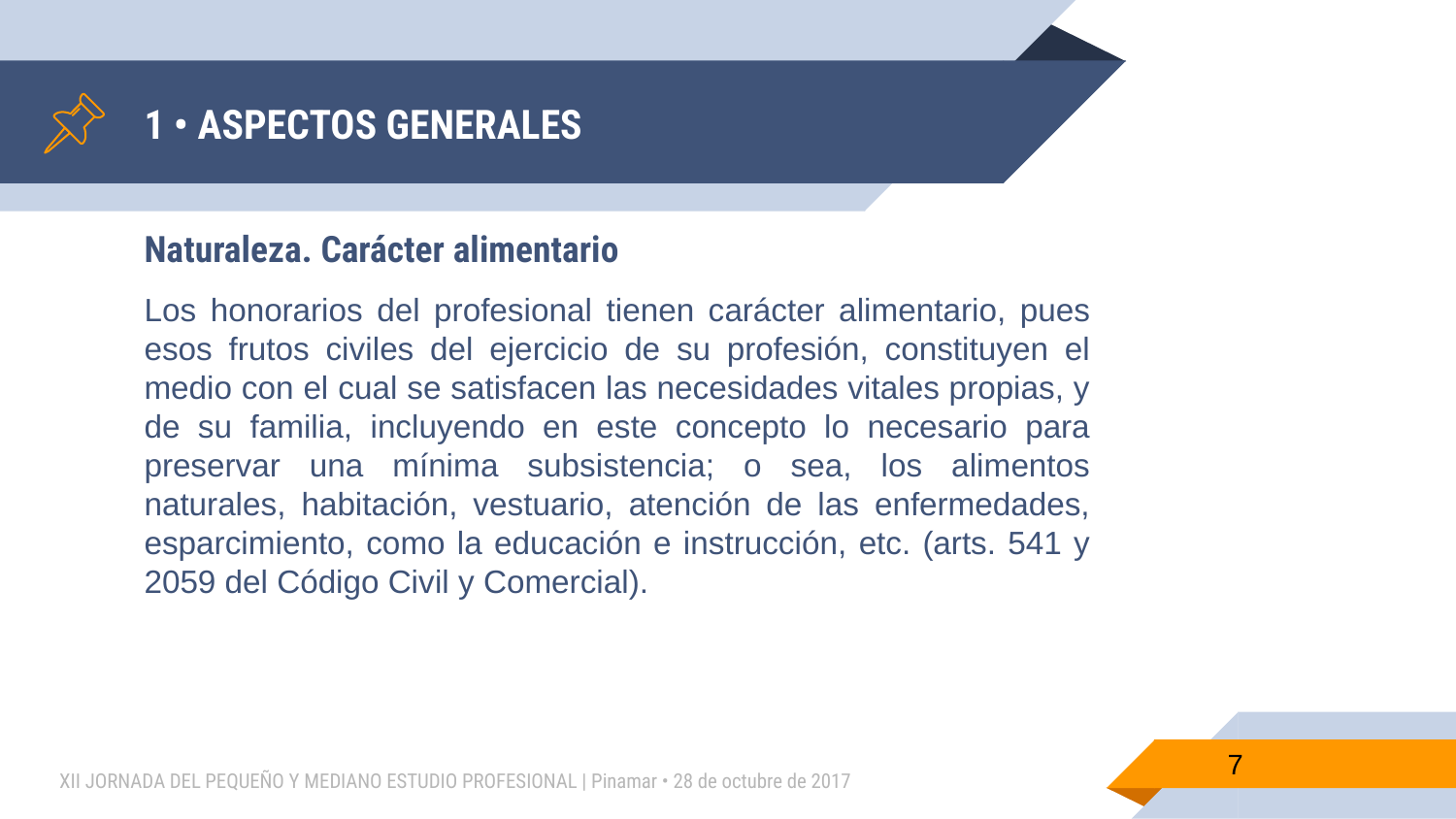

# 1 • ASPECTOS GENERALES

Naturaleza. Carácter alimentario
Los honorarios del profesional tienen carácter alimentario, pues esos frutos civiles del ejercicio de su profesión, constituyen el medio con el cual se satisfacen las necesidades vitales propias, y de su familia, incluyendo en este concepto lo necesario para preservar una mínima subsistencia; o sea, los alimentos naturales, habitación, vestuario, atención de las enfermedades, esparcimiento, como la educación e instrucción, etc. (arts. 541 y 2059 del Código Civil y Comercial).
7